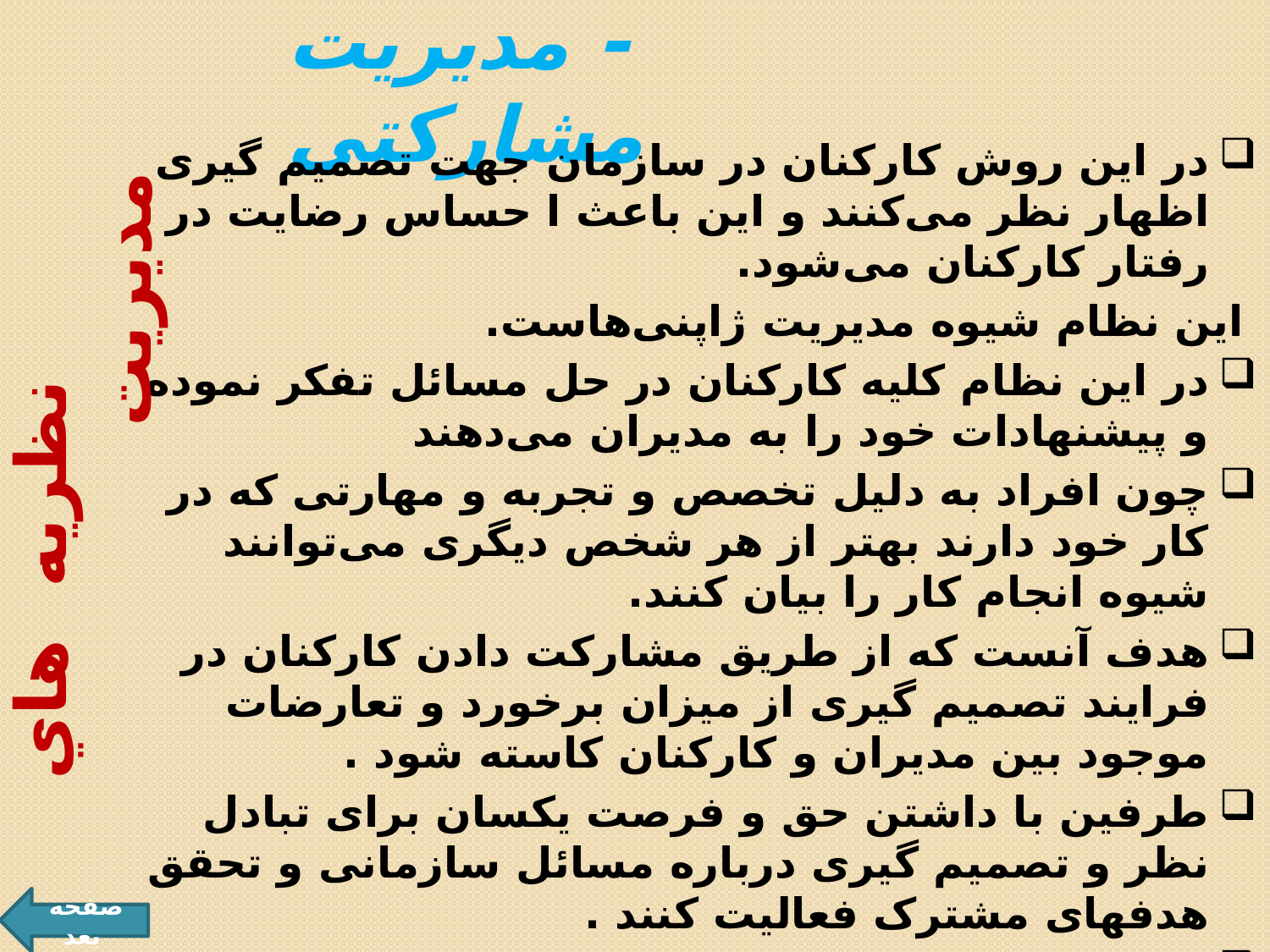

# - مدیریت مشاركتی
در این روش كاركنان در سازمان جهت تصمیم گیری اظهار نظر می‌كنند و این باعث ا حساس رضایت در رفتار كاركنان می‌شود.
 این نظام شیوه مدیریت ژاپنی‌هاست.
در این نظام كلیه كاركنان در حل مسائل تفكر نموده و پیشنهادات خود را به مدیران می‌دهند
چون افراد به دلیل تخصص و تجربه و مهارتی كه در كار خود دارند بهتر از هر شخص دیگری می‌توانند شیوه انجام كار را بیان كنند.
هدف آنست که از طریق مشارکت دادن کارکنان در فرایند تصمیم گیری از میزان برخورد و تعارضات موجود بین مدیران و کارکنان کاسته شود .
طرفین با داشتن حق و فرصت یکسان برای تبادل نظر و تصمیم گیری درباره مسائل سازمانی و تحقق هدفهای مشترک فعالیت کنند .
در این نوع مدیریت ارزش عامل « انسانی » در سازمان رسمیت می یابد و بر جنبه انسانی کار توجه بیشتری معطوف می گردد.

    نظريه هاي مديريت
صفحه  بعد